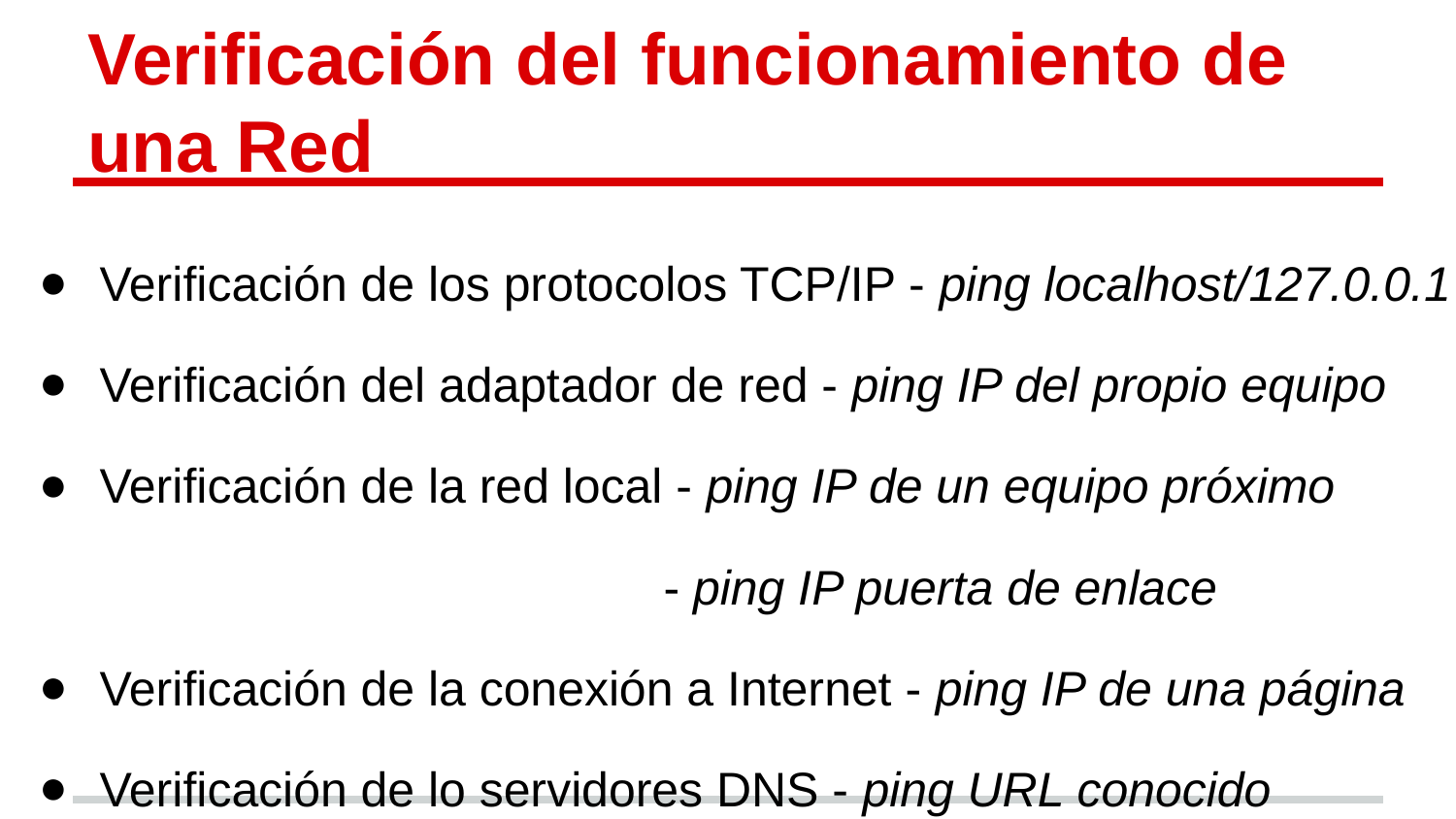

# Verificación del funcionamiento de una Red
Verificación de los protocolos TCP/IP - ping localhost/127.0.0.1
Verificación del adaptador de red - ping IP del propio equipo
Verificación de la red local - ping IP de un equipo próximo
    - ping IP puerta de enlace
Verificación de la conexión a Internet - ping IP de una página
Verificación de lo servidores DNS - ping URL conocido